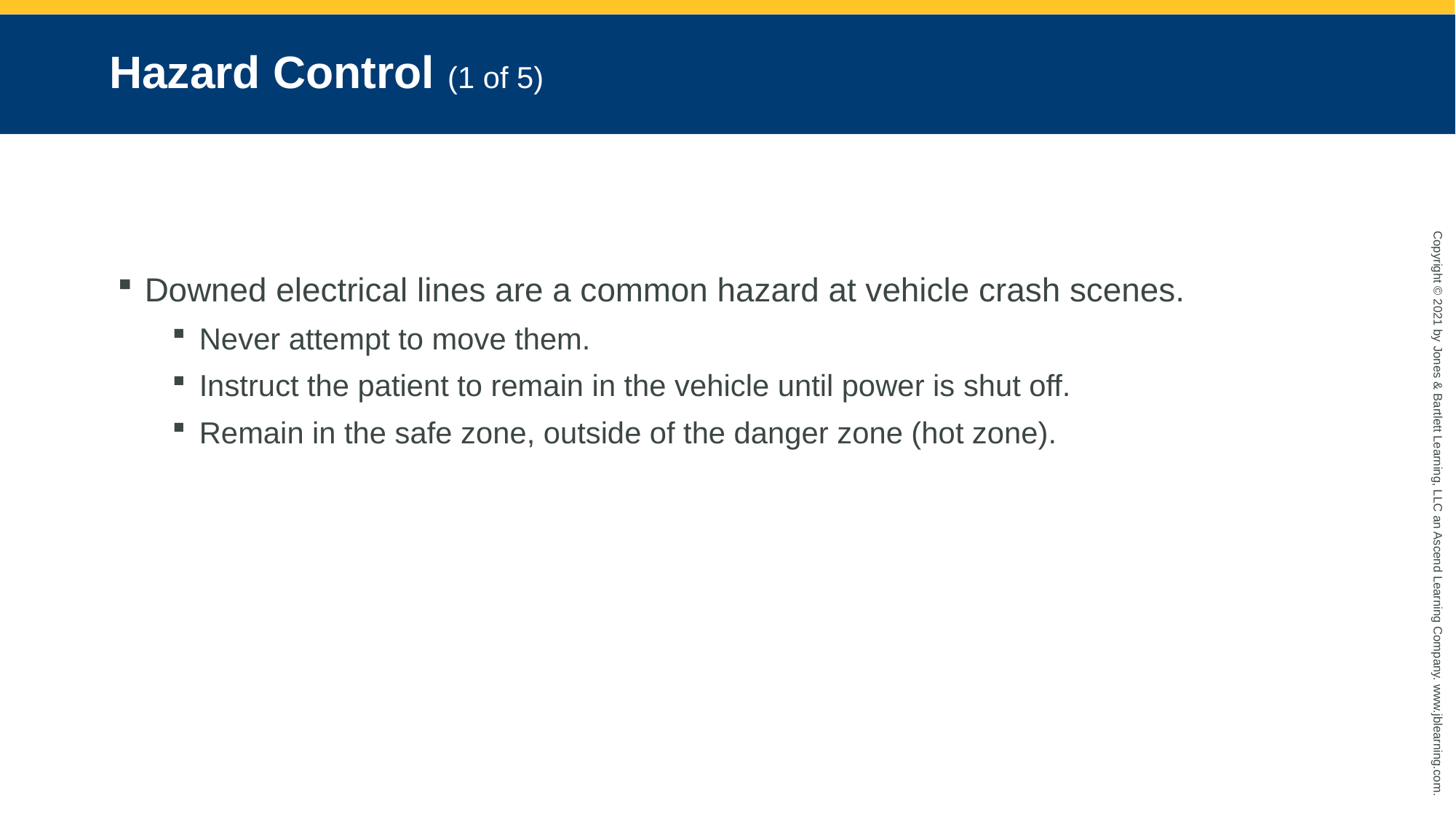

# Hazard Control (1 of 5)
Downed electrical lines are a common hazard at vehicle crash scenes.
Never attempt to move them.
Instruct the patient to remain in the vehicle until power is shut off.
Remain in the safe zone, outside of the danger zone (hot zone).